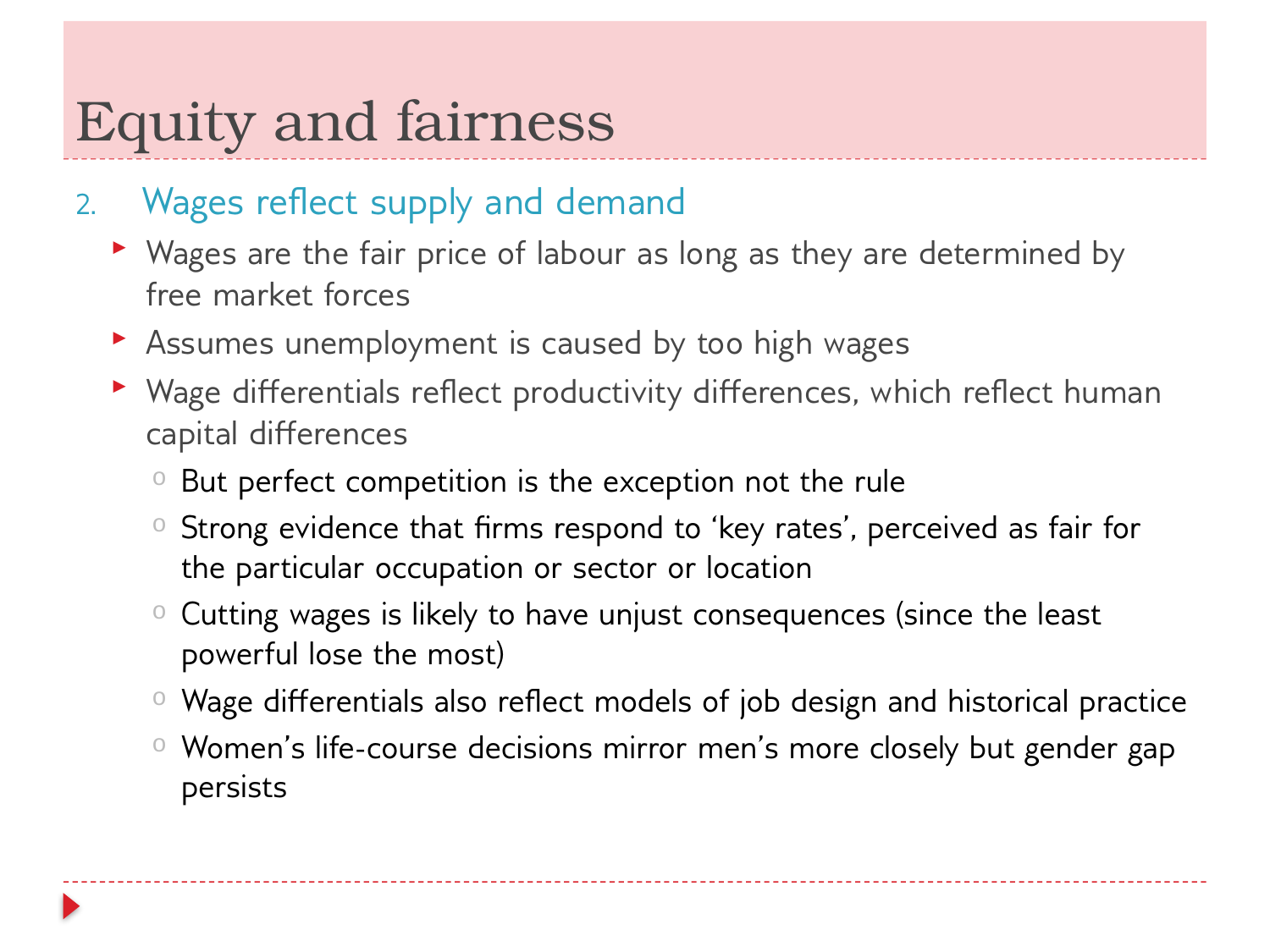

# Equity and fairness
Wages reflect supply and demand
Wages are the fair price of labour as long as they are determined by free market forces
Assumes unemployment is caused by too high wages
Wage differentials reflect productivity differences, which reflect human capital differences
But perfect competition is the exception not the rule
Strong evidence that firms respond to ‘key rates’, perceived as fair for the particular occupation or sector or location
Cutting wages is likely to have unjust consequences (since the least powerful lose the most)
Wage differentials also reflect models of job design and historical practice
Women’s life-course decisions mirror men’s more closely but gender gap persists